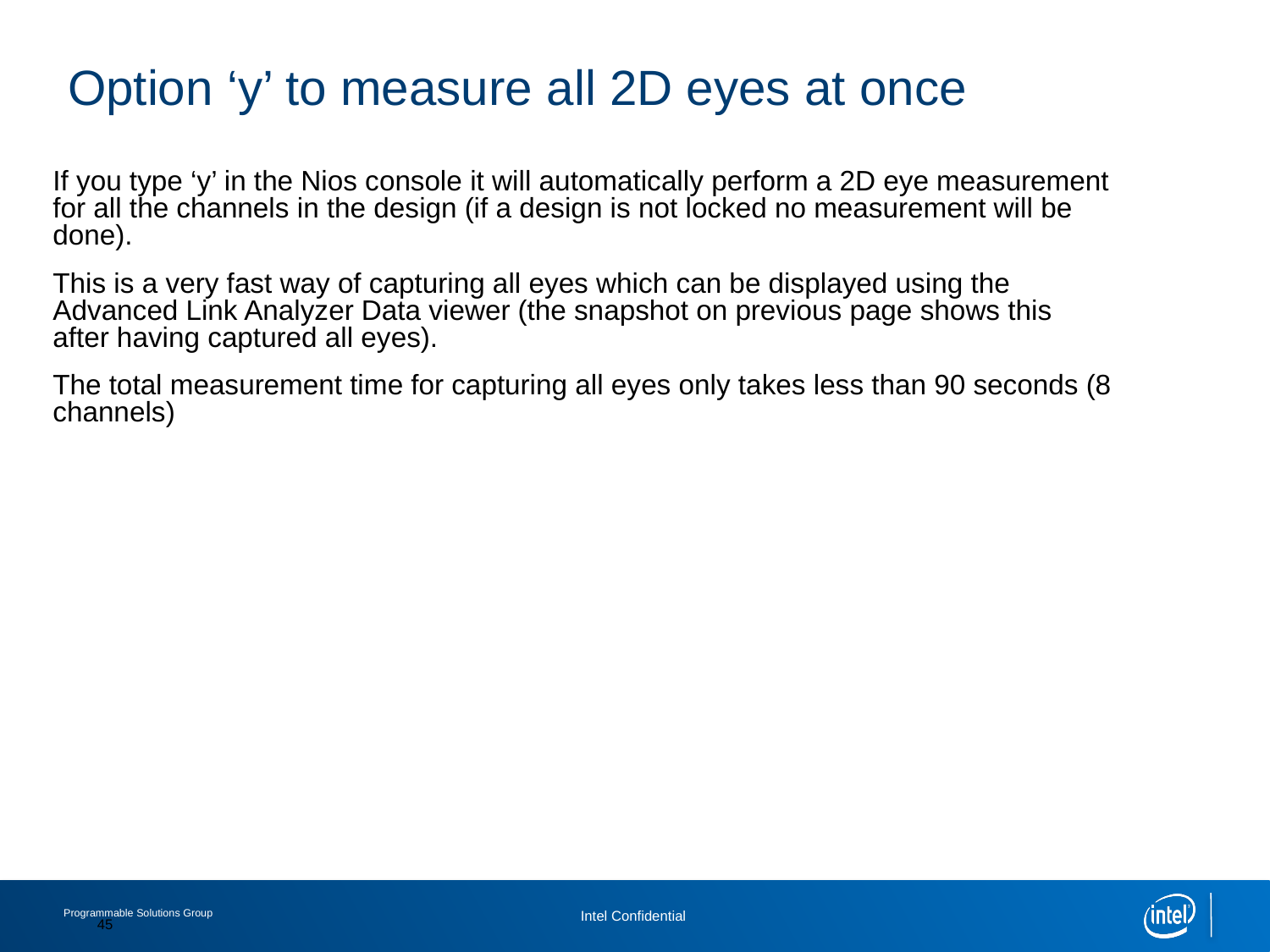

# Option ‘y’ to measure all 2D eyes at once
If you type ‘y’ in the Nios console it will automatically perform a 2D eye measurement for all the channels in the design (if a design is not locked no measurement will be done).
This is a very fast way of capturing all eyes which can be displayed using the Advanced Link Analyzer Data viewer (the snapshot on previous page shows this after having captured all eyes).
The total measurement time for capturing all eyes only takes less than 90 seconds (8 channels)

45